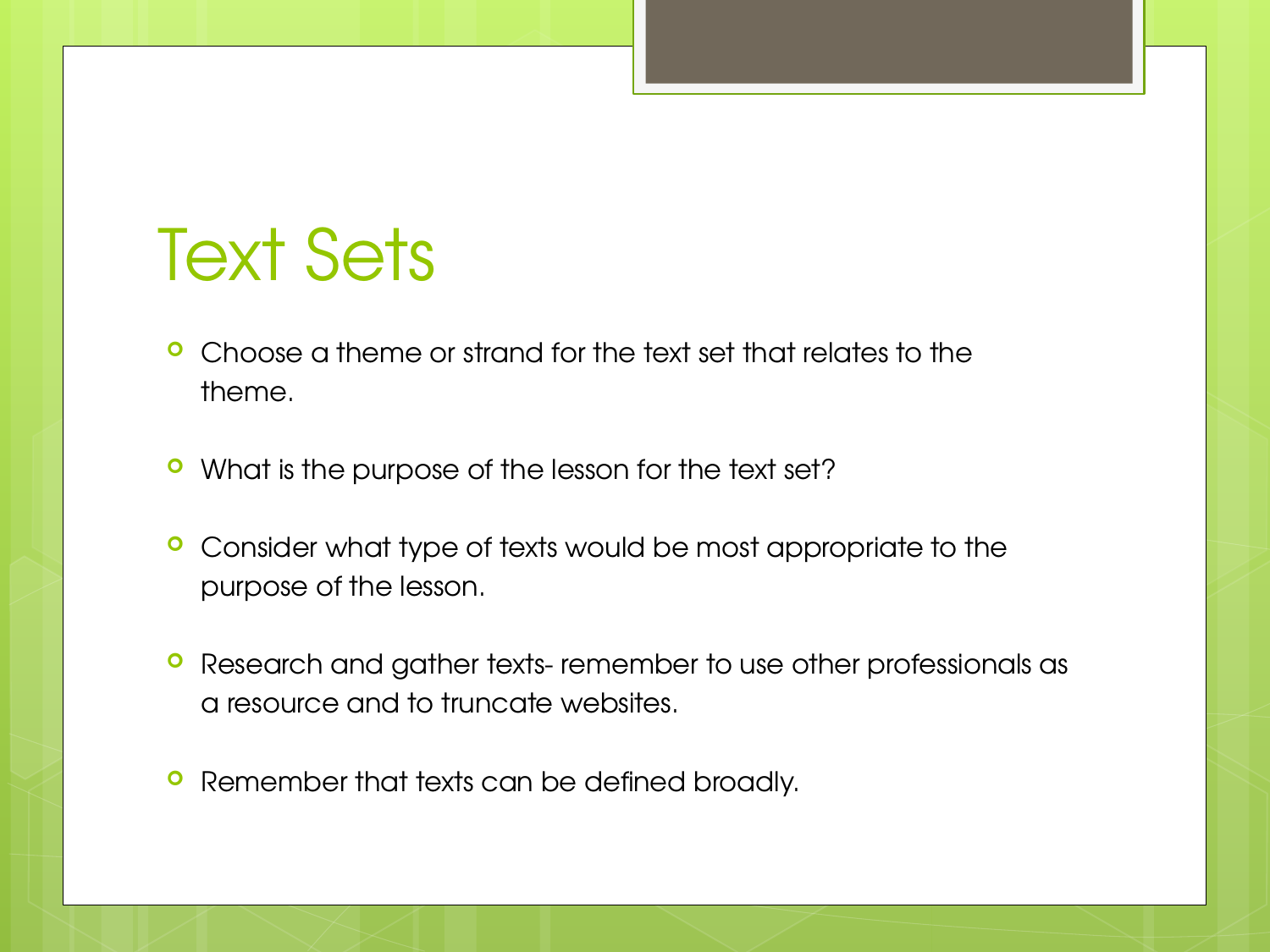

# Text Sets
Choose a theme or strand for the text set that relates to the theme.

What is the purpose of the lesson for the text set?

Consider what type of texts would be most appropriate to the purpose of the lesson.

Research and gather texts- remember to use other professionals as a resource and to truncate websites.

Remember that texts can be defined broadly.